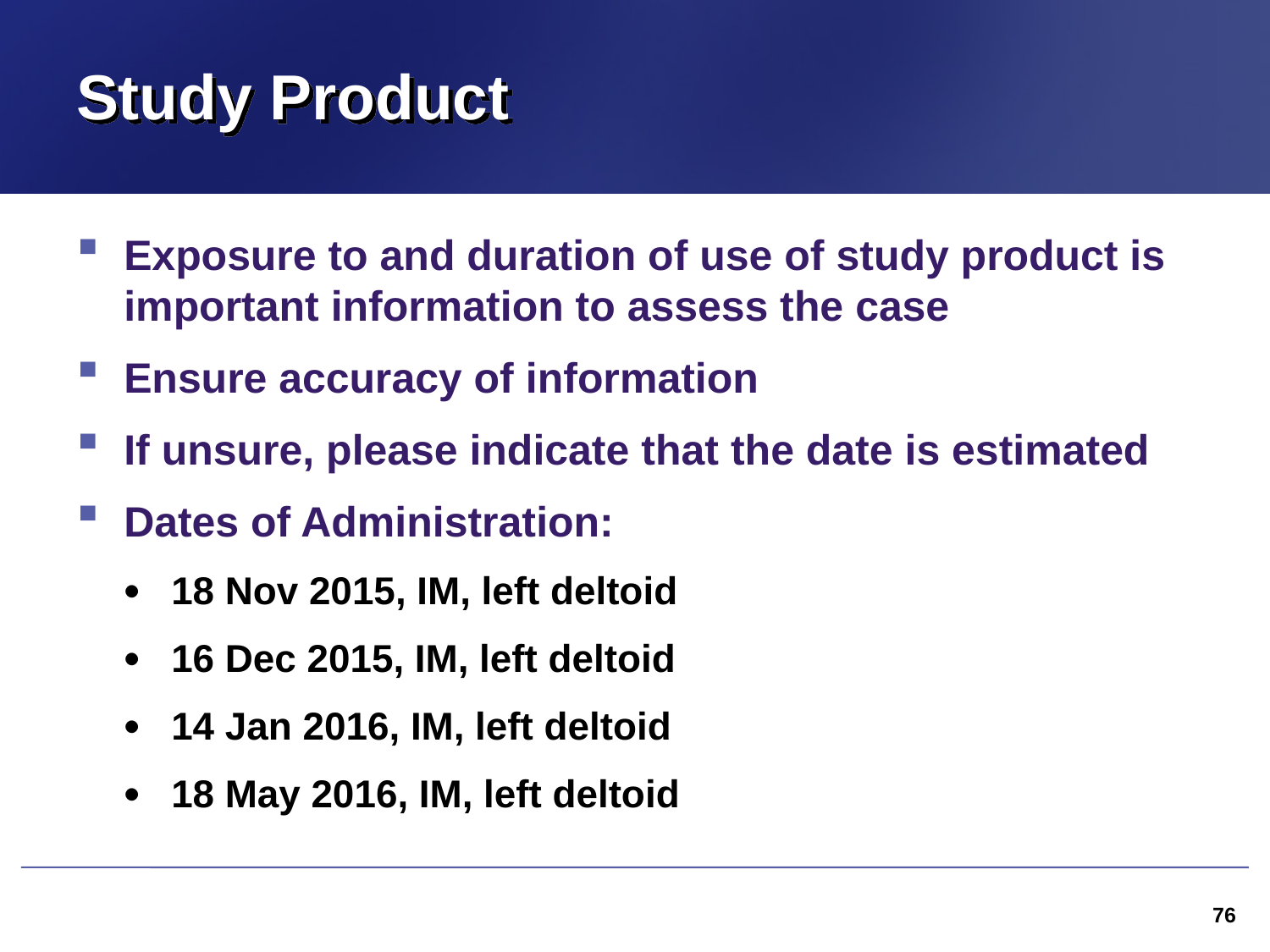

# Study Product
Exposure to and duration of use of study product is important information to assess the case
Ensure accuracy of information
If unsure, please indicate that the date is estimated
Dates of Administration:
18 Nov 2015, IM, left deltoid
16 Dec 2015, IM, left deltoid
14 Jan 2016, IM, left deltoid
18 May 2016, IM, left deltoid
76